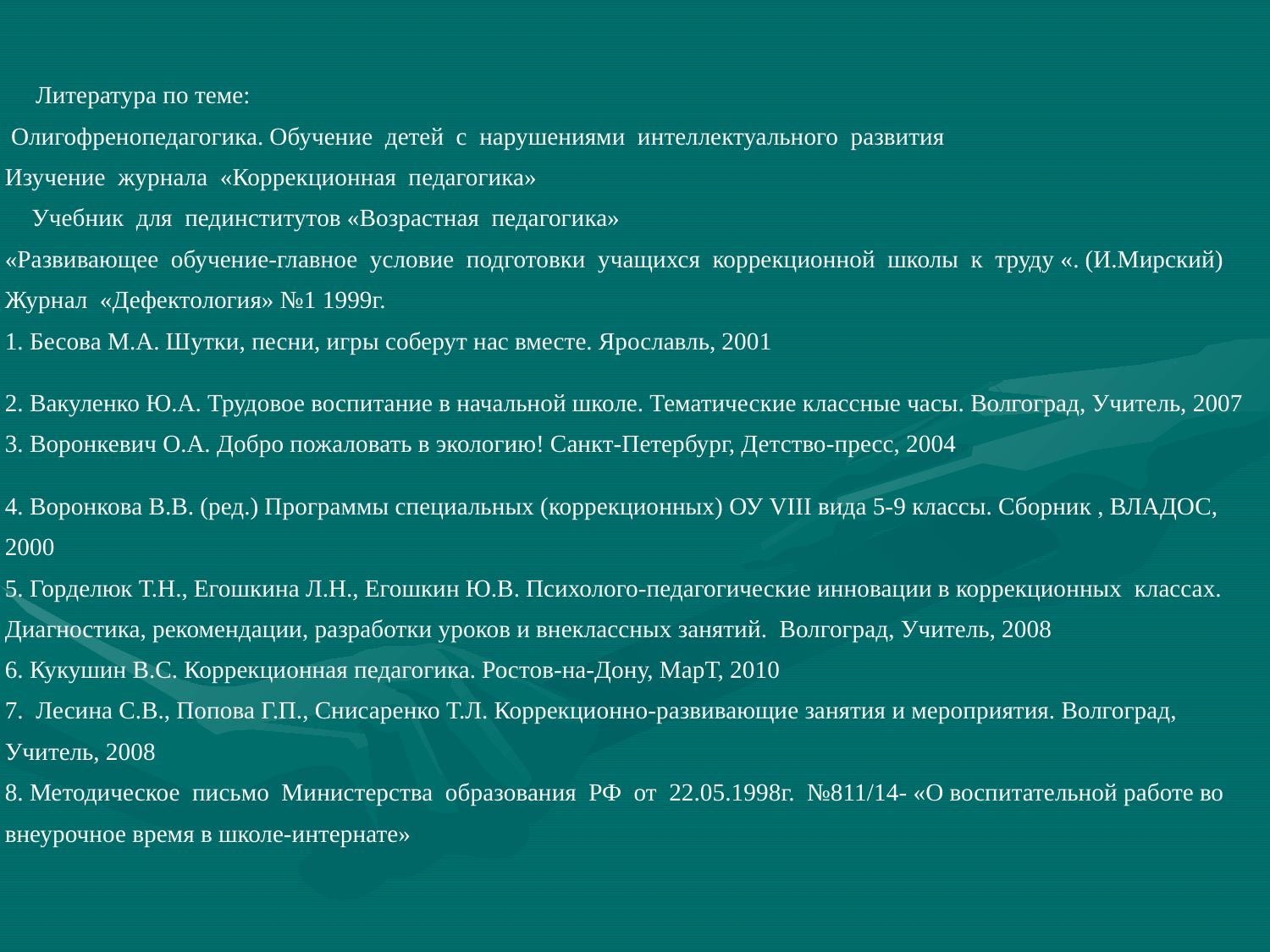

|  | Литература по теме: |  |
| --- | --- | --- |
|  | Олигофренопедагогика. Обучение детей с нарушениями интеллектуального развития |  |
|  | Изучение журнала «Коррекционная педагогика» |  |
|  |  | Учебник для пединститутов «Возрастная педагогика» |
|  | «Развивающее обучение-главное условие подготовки учащихся коррекционной школы к труду «. (И.Мирский) Журнал «Дефектология» №1 1999г. 1. Бесова М.А. Шутки, песни, игры соберут нас вместе. Ярославль, 2001 2. Вакуленко Ю.А. Трудовое воспитание в начальной школе. Тематические классные часы. Волгоград, Учитель, 2007 3. Воронкевич О.А. Добро пожаловать в экологию! Санкт-Петербург, Детство-пресс, 2004 4. Воронкова В.В. (ред.) Программы специальных (коррекционных) ОУ VIII вида 5-9 классы. Сборник , ВЛАДОС, 2000 5. Горделюк Т.Н., Егошкина Л.Н., Егошкин Ю.В. Психолого-педагогические инновации в коррекционных классах. Диагностика, рекомендации, разработки уроков и внеклассных занятий. Волгоград, Учитель, 2008 6. Кукушин В.С. Коррекционная педагогика. Ростов-на-Дону, МарТ, 2010 7. Лесина С.В., Попова Г.П., Снисаренко Т.Л. Коррекционно-развивающие занятия и мероприятия. Волгоград, Учитель, 2008 8. Методическое письмо Министерства образования РФ от 22.05.1998г. №811/14- «О воспитательной работе во внеурочное время в школе-интернате» |  |